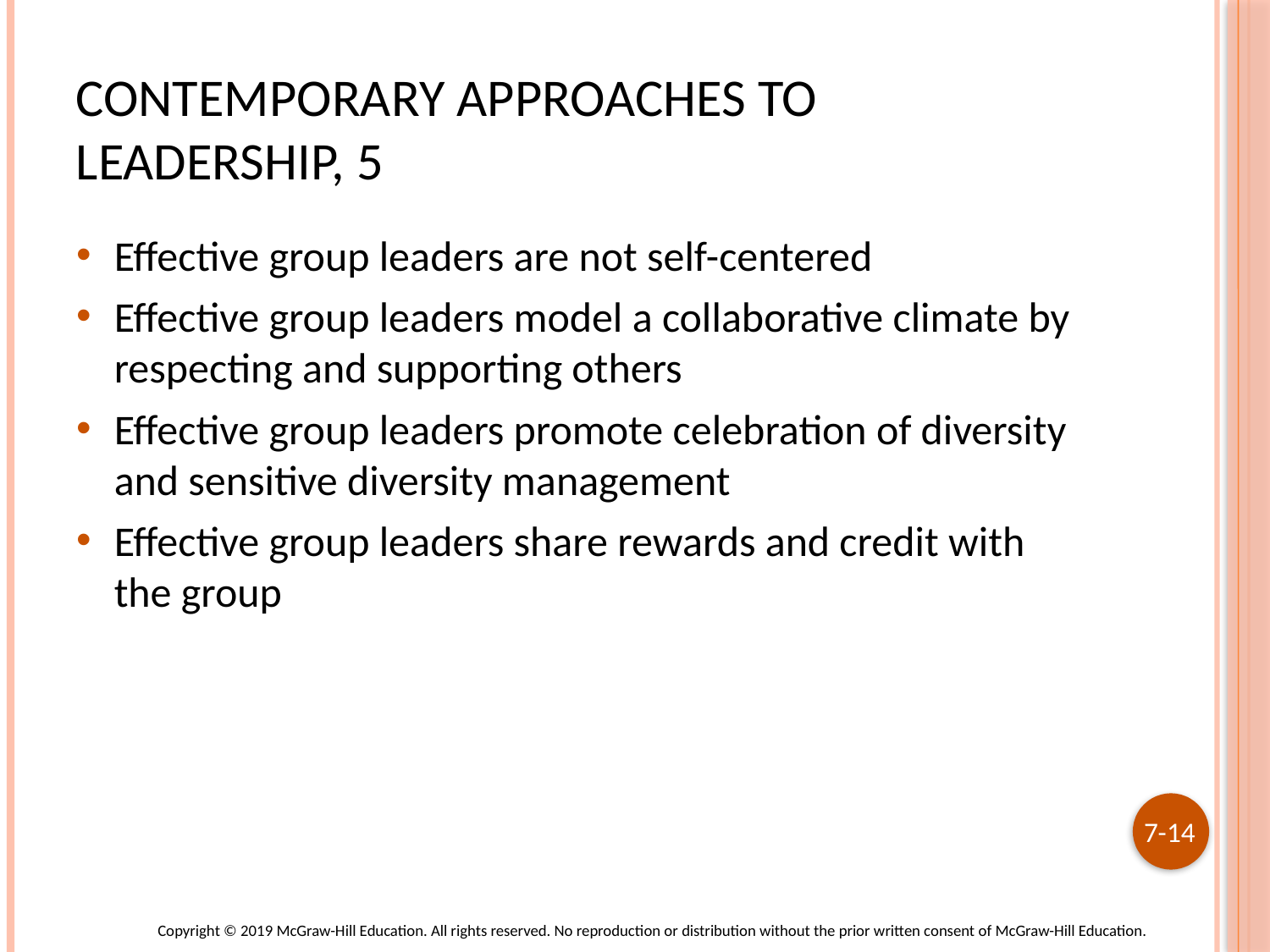

# Contemporary Approaches to Leadership, 5
Effective group leaders are not self-centered
Effective group leaders model a collaborative climate by respecting and supporting others
Effective group leaders promote celebration of diversity and sensitive diversity management
Effective group leaders share rewards and credit with the group